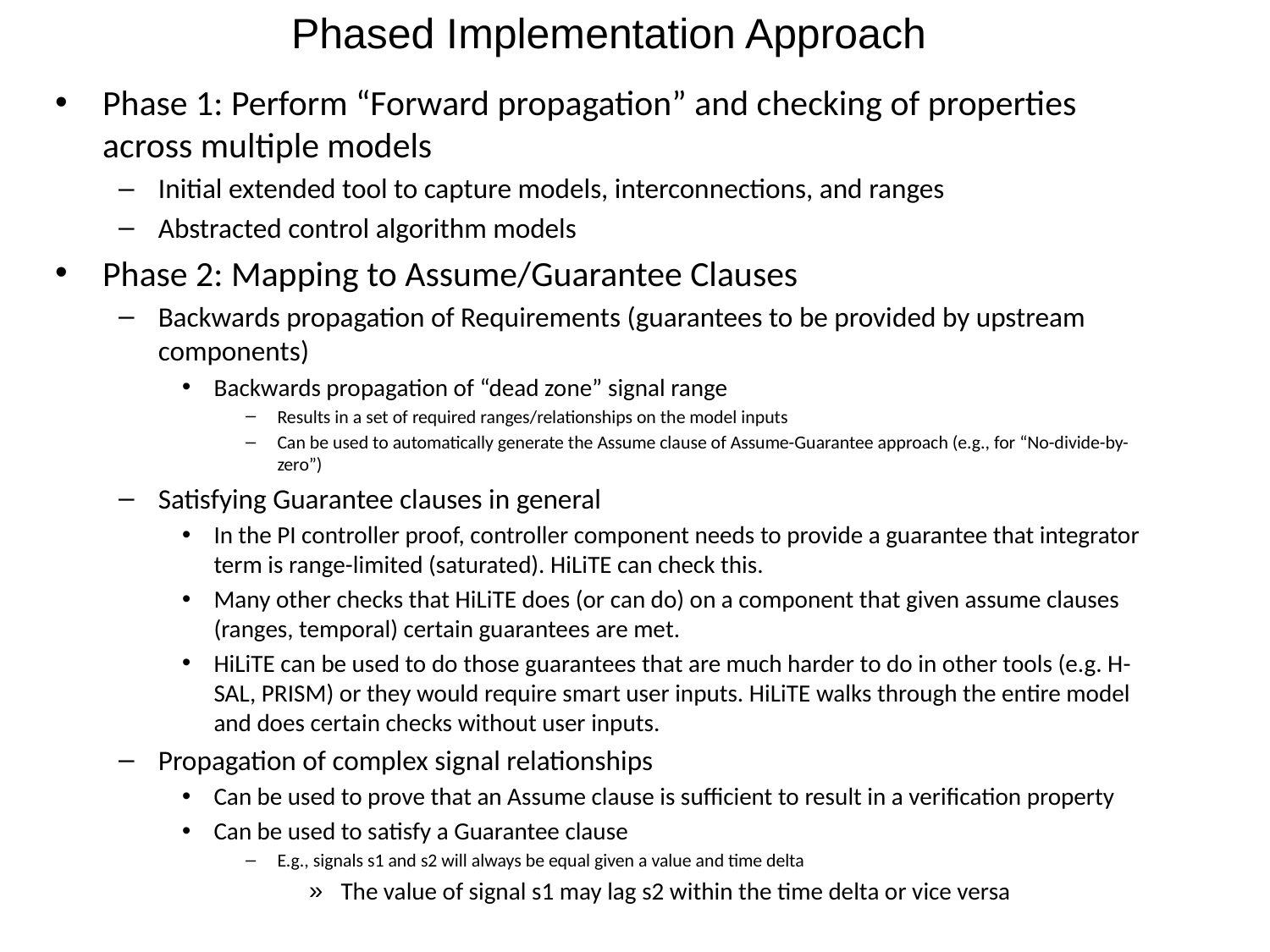

Phased Implementation Approach
Phase 1: Perform “Forward propagation” and checking of properties across multiple models
Initial extended tool to capture models, interconnections, and ranges
Abstracted control algorithm models
Phase 2: Mapping to Assume/Guarantee Clauses
Backwards propagation of Requirements (guarantees to be provided by upstream components)
Backwards propagation of “dead zone” signal range
Results in a set of required ranges/relationships on the model inputs
Can be used to automatically generate the Assume clause of Assume-Guarantee approach (e.g., for “No-divide-by-zero”)
Satisfying Guarantee clauses in general
In the PI controller proof, controller component needs to provide a guarantee that integrator term is range-limited (saturated). HiLiTE can check this.
Many other checks that HiLiTE does (or can do) on a component that given assume clauses (ranges, temporal) certain guarantees are met.
HiLiTE can be used to do those guarantees that are much harder to do in other tools (e.g. H-SAL, PRISM) or they would require smart user inputs. HiLiTE walks through the entire model and does certain checks without user inputs.
Propagation of complex signal relationships
Can be used to prove that an Assume clause is sufficient to result in a verification property
Can be used to satisfy a Guarantee clause
E.g., signals s1 and s2 will always be equal given a value and time delta
The value of signal s1 may lag s2 within the time delta or vice versa